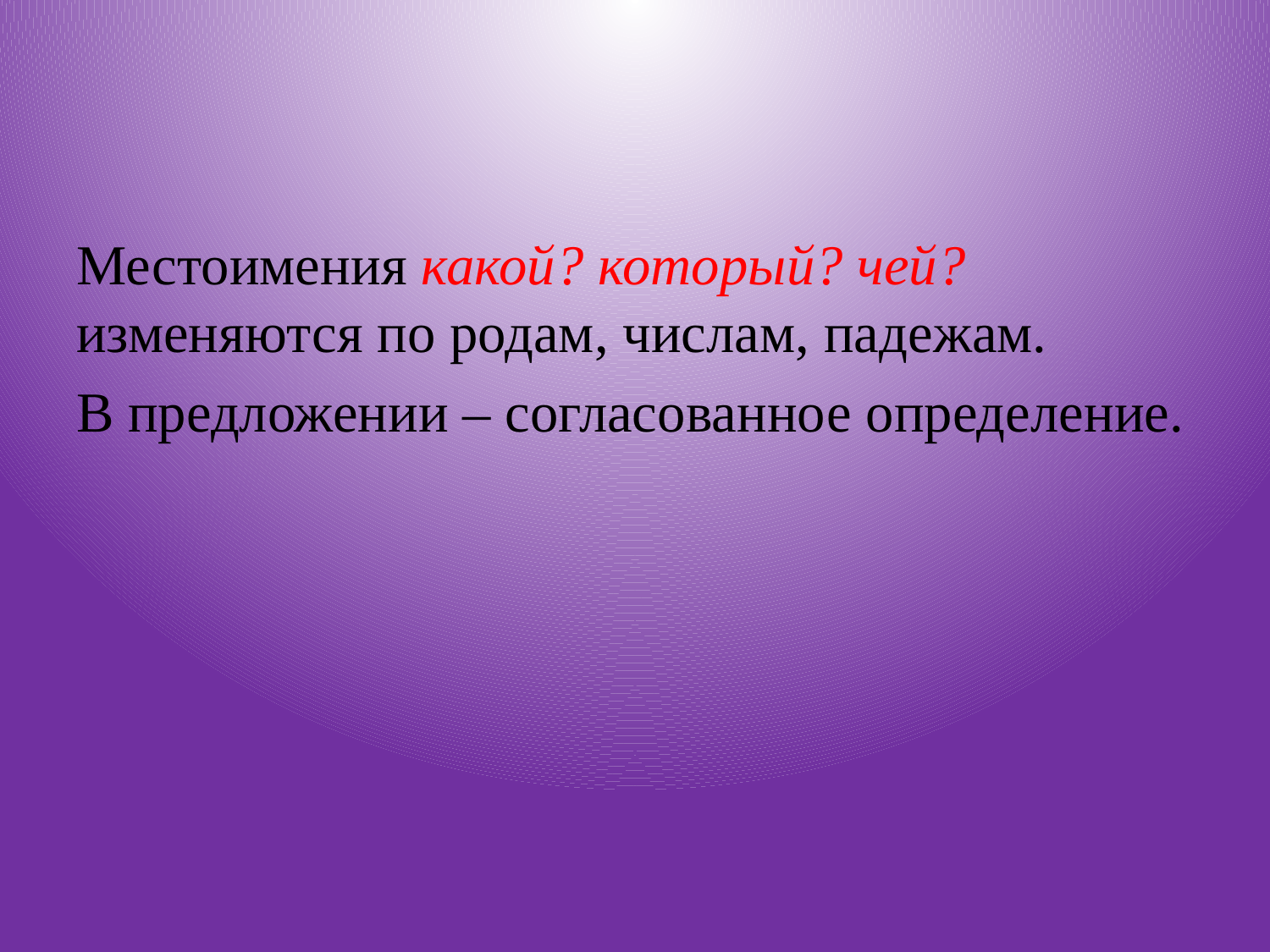

#
Местоимения какой? который? чей? изменяются по родам, числам, падежам.
В предложении – согласованное определение.